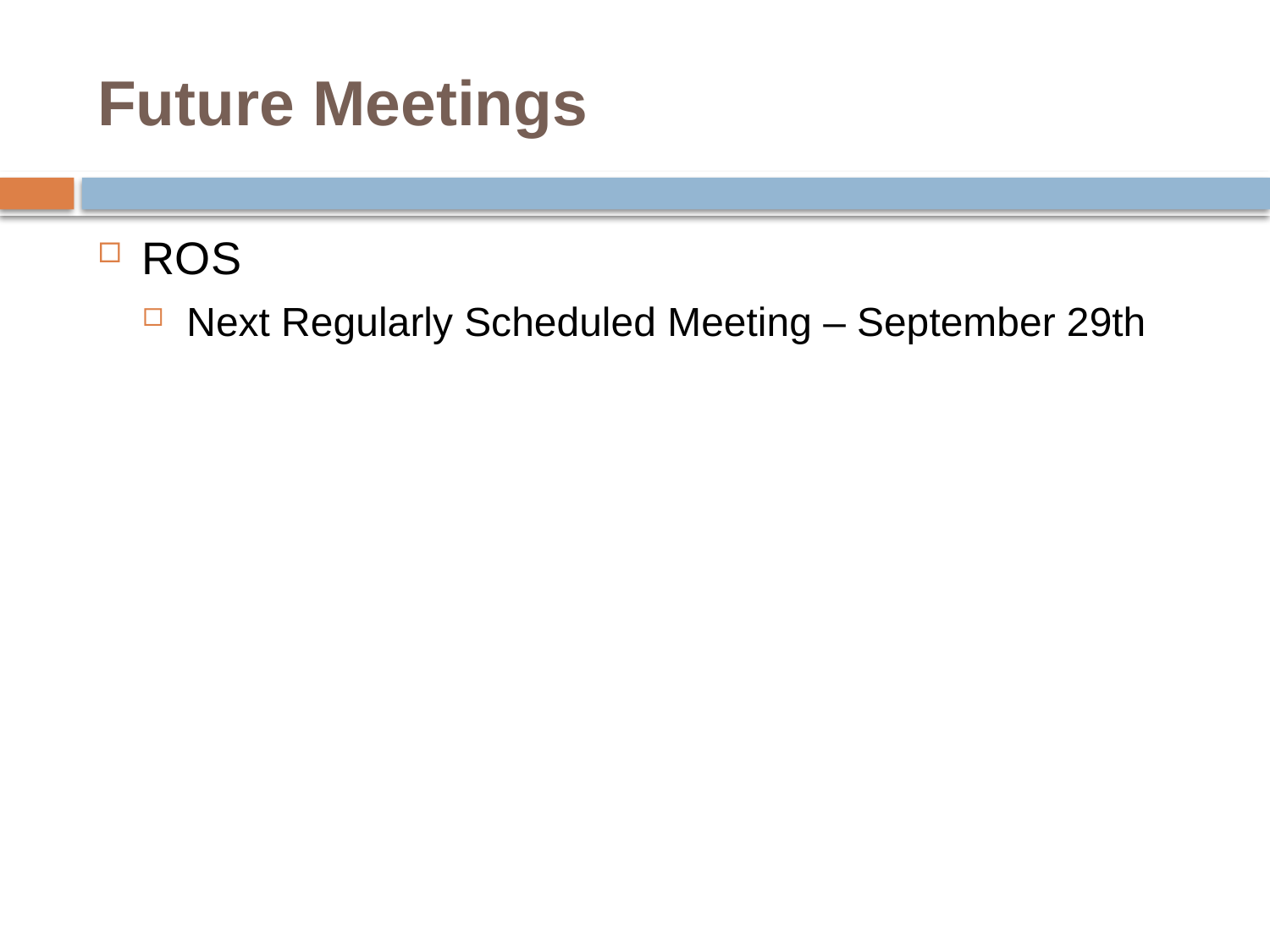

# Future Meetings
ROS
Next Regularly Scheduled Meeting – September 29th